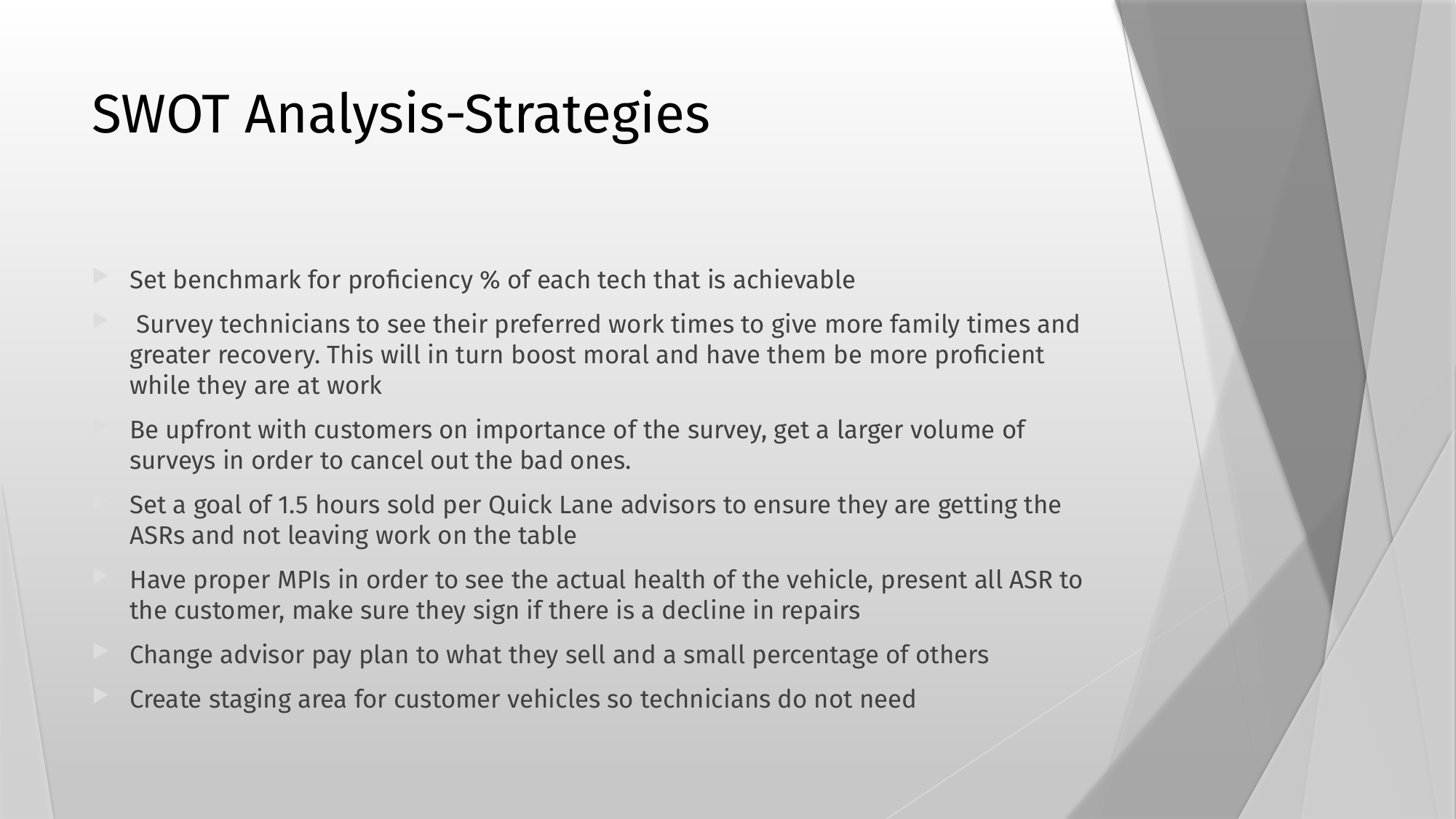

# SWOT Analysis-Strategies
Set benchmark for proficiency % of each tech that is achievable
 Survey technicians to see their preferred work times to give more family times and greater recovery. This will in turn boost moral and have them be more proficient while they are at work
Be upfront with customers on importance of the survey, get a larger volume of surveys in order to cancel out the bad ones.
Set a goal of 1.5 hours sold per Quick Lane advisors to ensure they are getting the ASRs and not leaving work on the table
Have proper MPIs in order to see the actual health of the vehicle, present all ASR to the customer, make sure they sign if there is a decline in repairs
Change advisor pay plan to what they sell and a small percentage of others
Create staging area for customer vehicles so technicians do not need